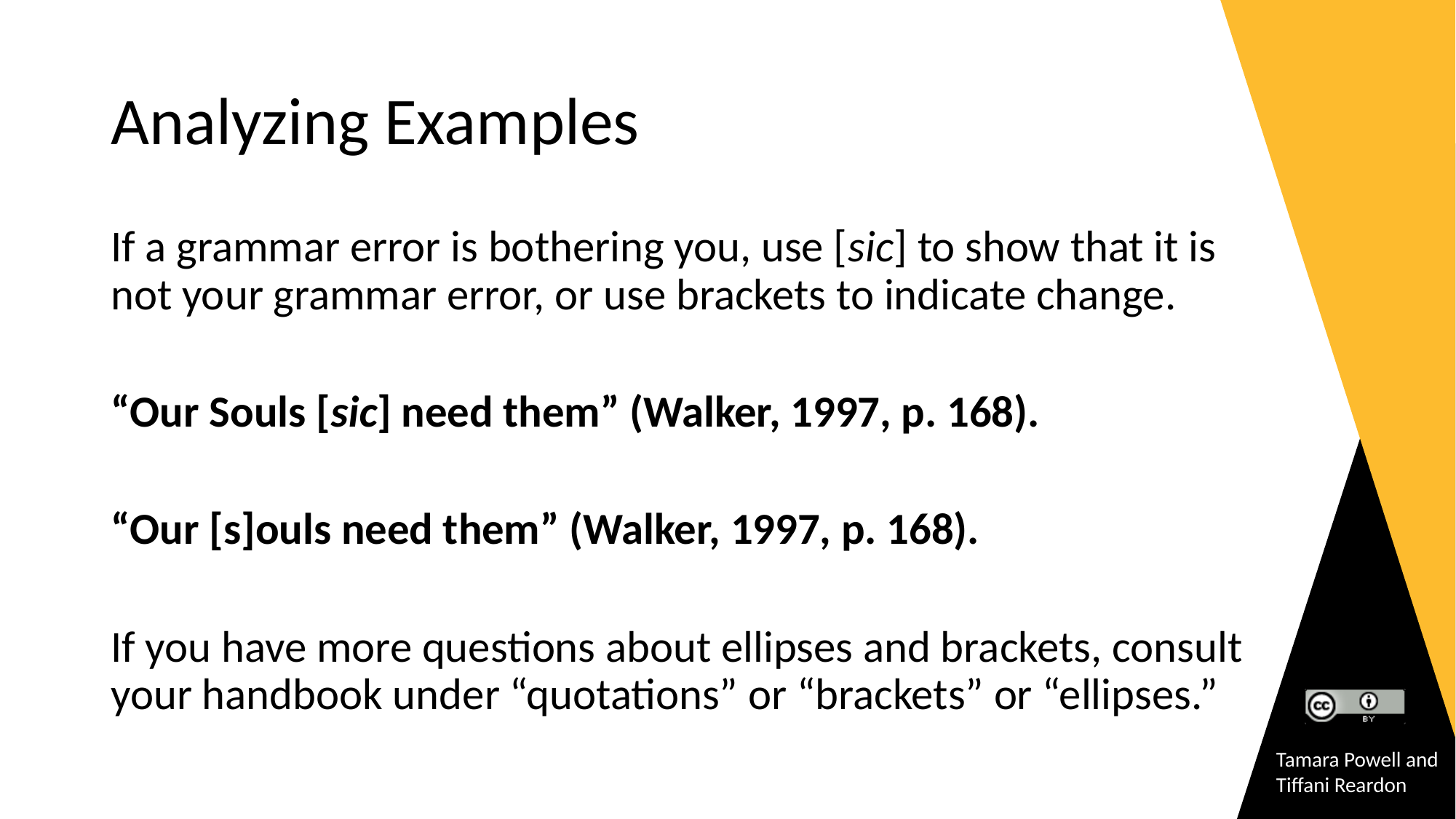

# Analyzing Examples
If a grammar error is bothering you, use [sic] to show that it is not your grammar error, or use brackets to indicate change.

“Our Souls [sic] need them” (Walker, 1997, p. 168).

“Our [s]ouls need them” (Walker, 1997, p. 168).

If you have more questions about ellipses and brackets, consult your handbook under “quotations” or “brackets” or “ellipses.”